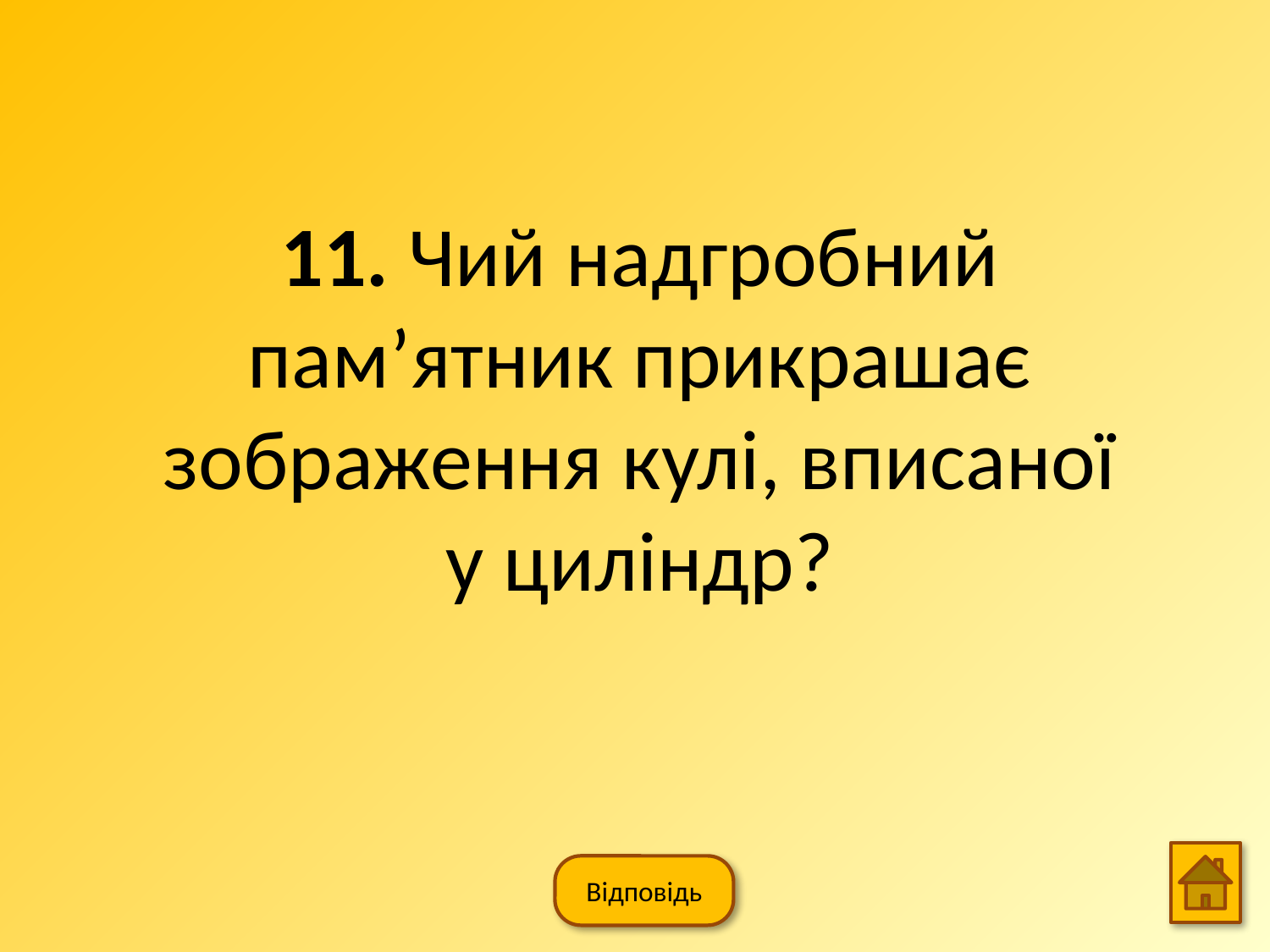

11. Чий надгробний памʼятник прикрашає зображення кулі, вписаної у циліндр?

Відповідь